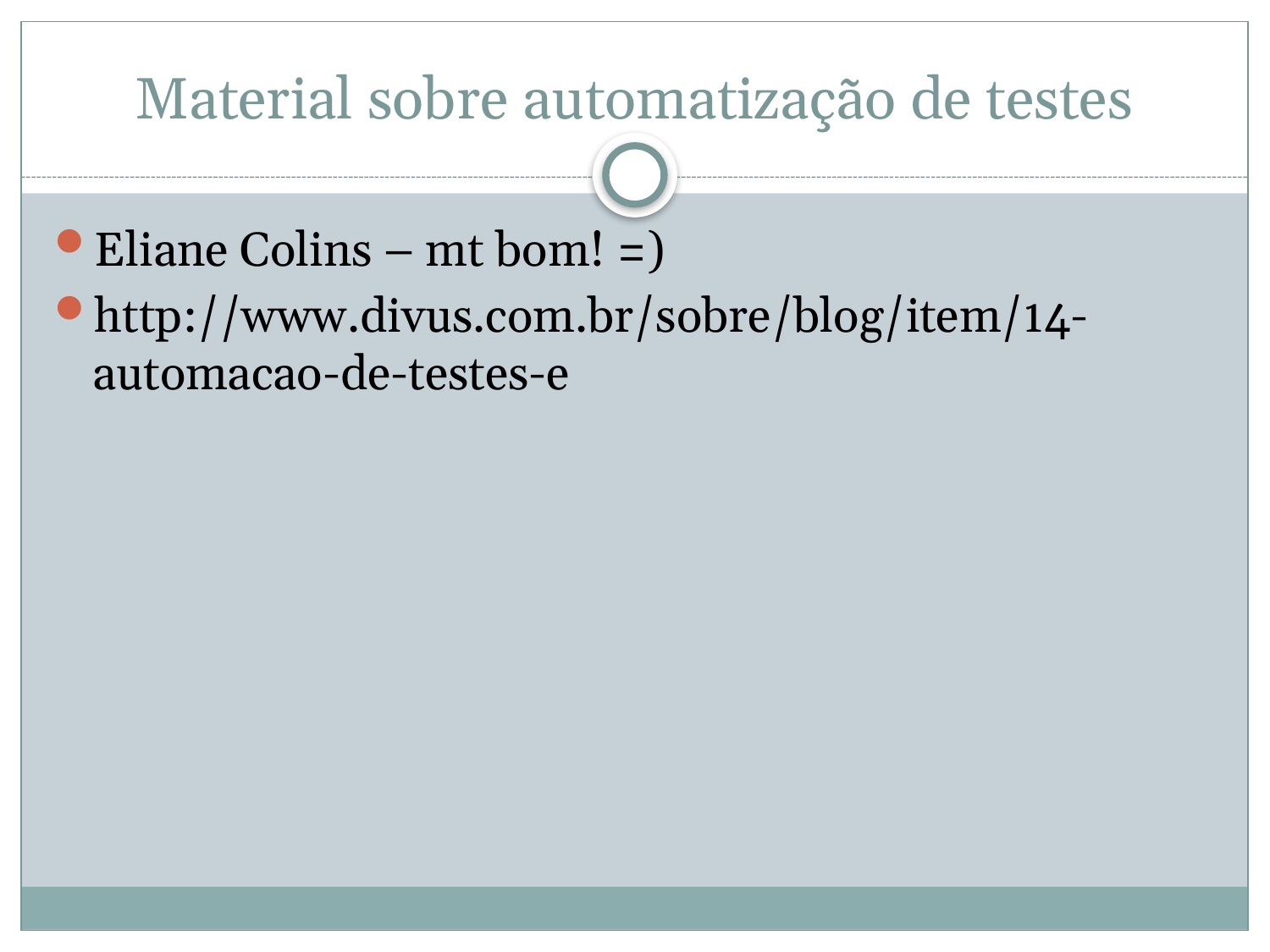

# Material sobre automatização de testes
Eliane Colins – mt bom! =)
http://www.divus.com.br/sobre/blog/item/14-automacao-de-testes-e